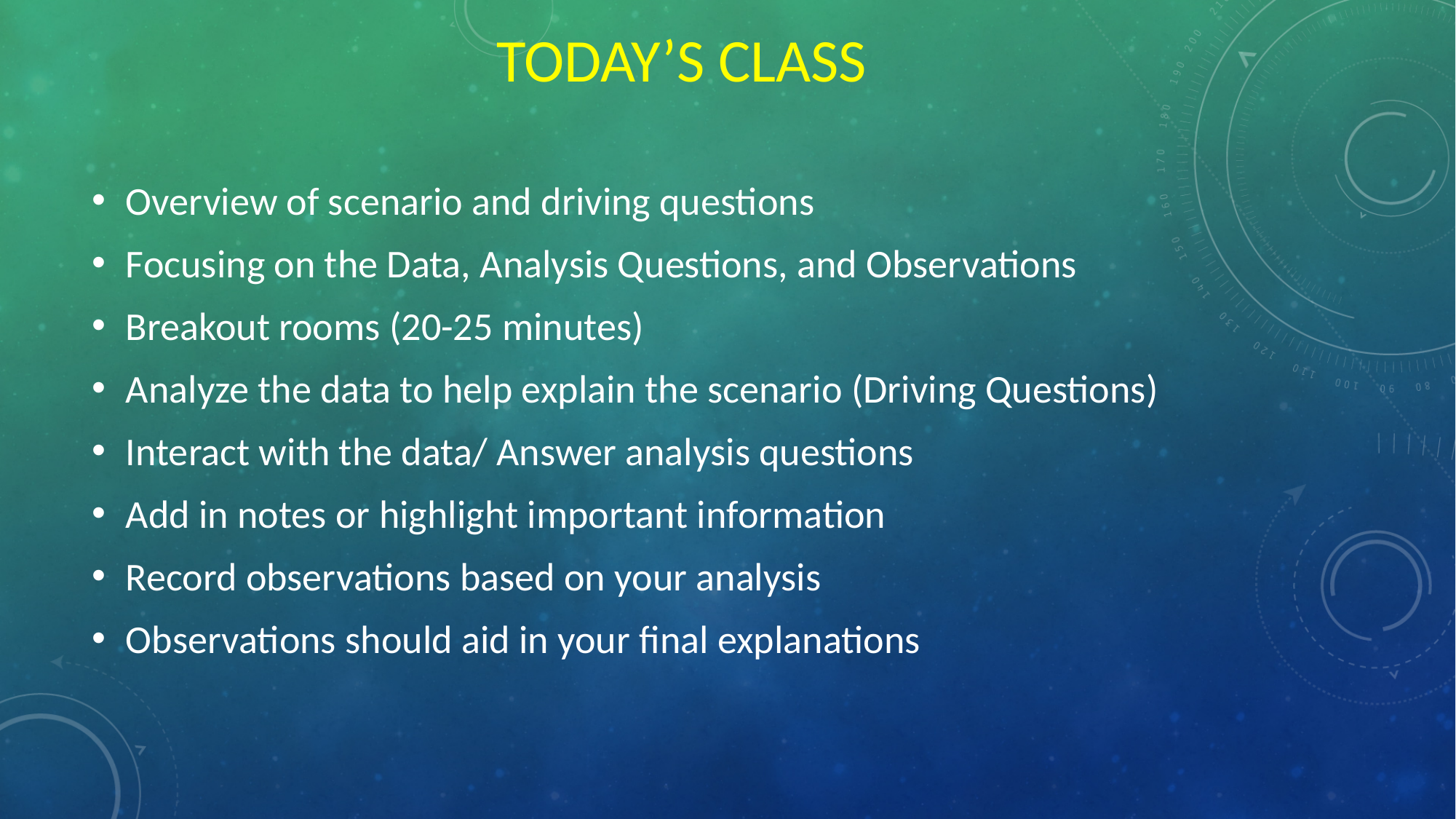

# Today’s Class
Overview of scenario and driving questions
Focusing on the Data, Analysis Questions, and Observations
Breakout rooms (20-25 minutes)
Analyze the data to help explain the scenario (Driving Questions)
Interact with the data/ Answer analysis questions
Add in notes or highlight important information
Record observations based on your analysis
Observations should aid in your final explanations